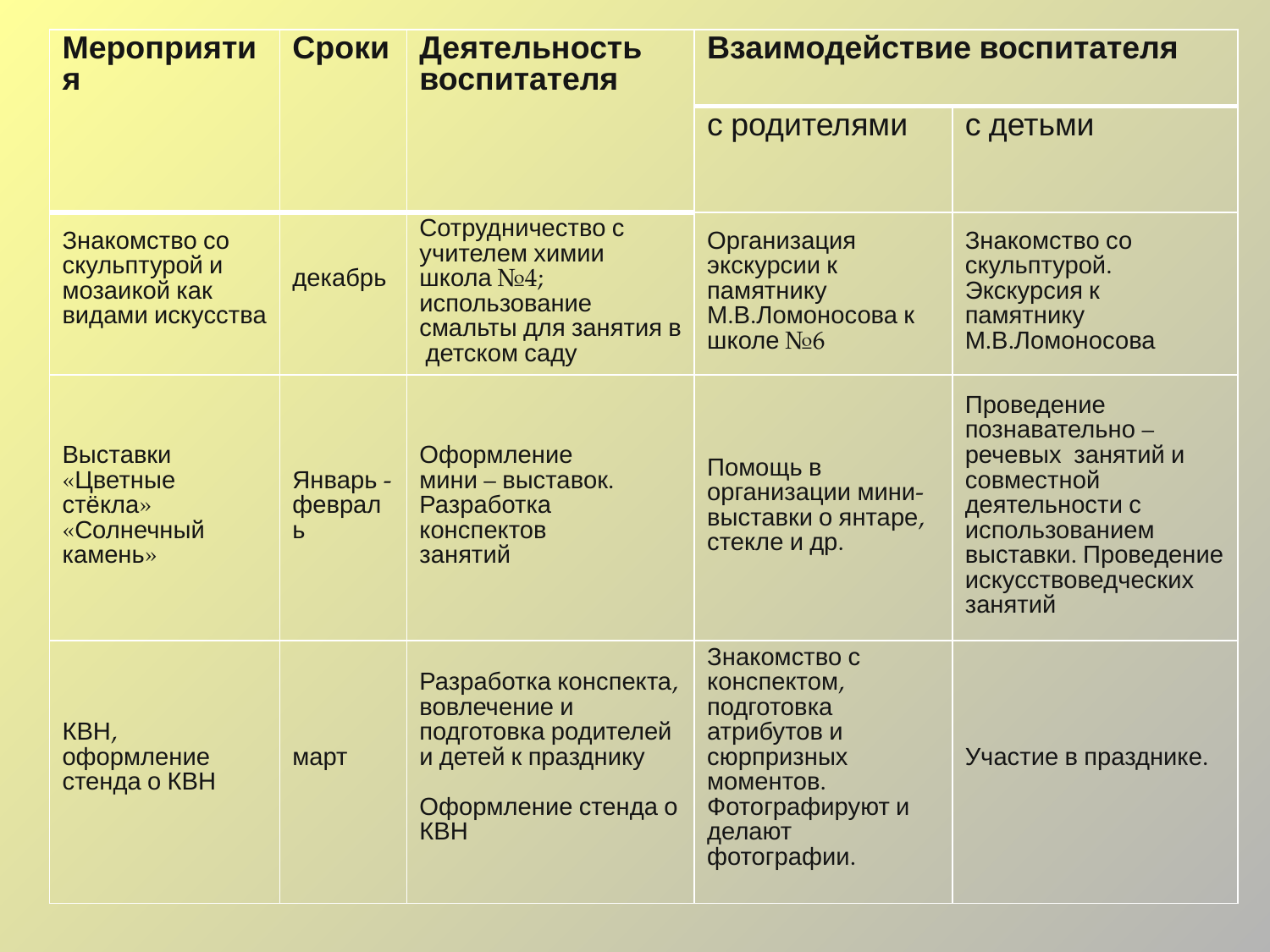

| Мероприятия | Сроки | Деятельность воспитателя | Взаимодействие воспитателя |  |
| --- | --- | --- | --- | --- |
|  |  |  | с родителями | с детьми |
| Знакомство со скульптурой и мозаикой как видами искусства | декабрь | Сотрудничество с учителем химии школа №4; использование смальты для занятия в детском саду | Организация экскурсии к памятнику М.В.Ломоносова к школе №6 | Знакомство со скульптурой. Экскурсия к памятнику М.В.Ломоносова |
| Выставки «Цветные стёкла» «Солнечный камень» | Январь - февраль | Оформление мини – выставок. Разработка конспектов занятий | Помощь в организации мини-выставки о янтаре, стекле и др. | Проведение познавательно – речевых занятий и совместной деятельности с использованием выставки. Проведение искусствоведческих занятий |
| КВН, оформление стенда о КВН | март | Разработка конспекта, вовлечение и подготовка родителей и детей к празднику Оформление стенда о КВН | Знакомство с конспектом, подготовка атрибутов и сюрпризных моментов. Фотографируют и делают фотографии. | Участие в празднике. |